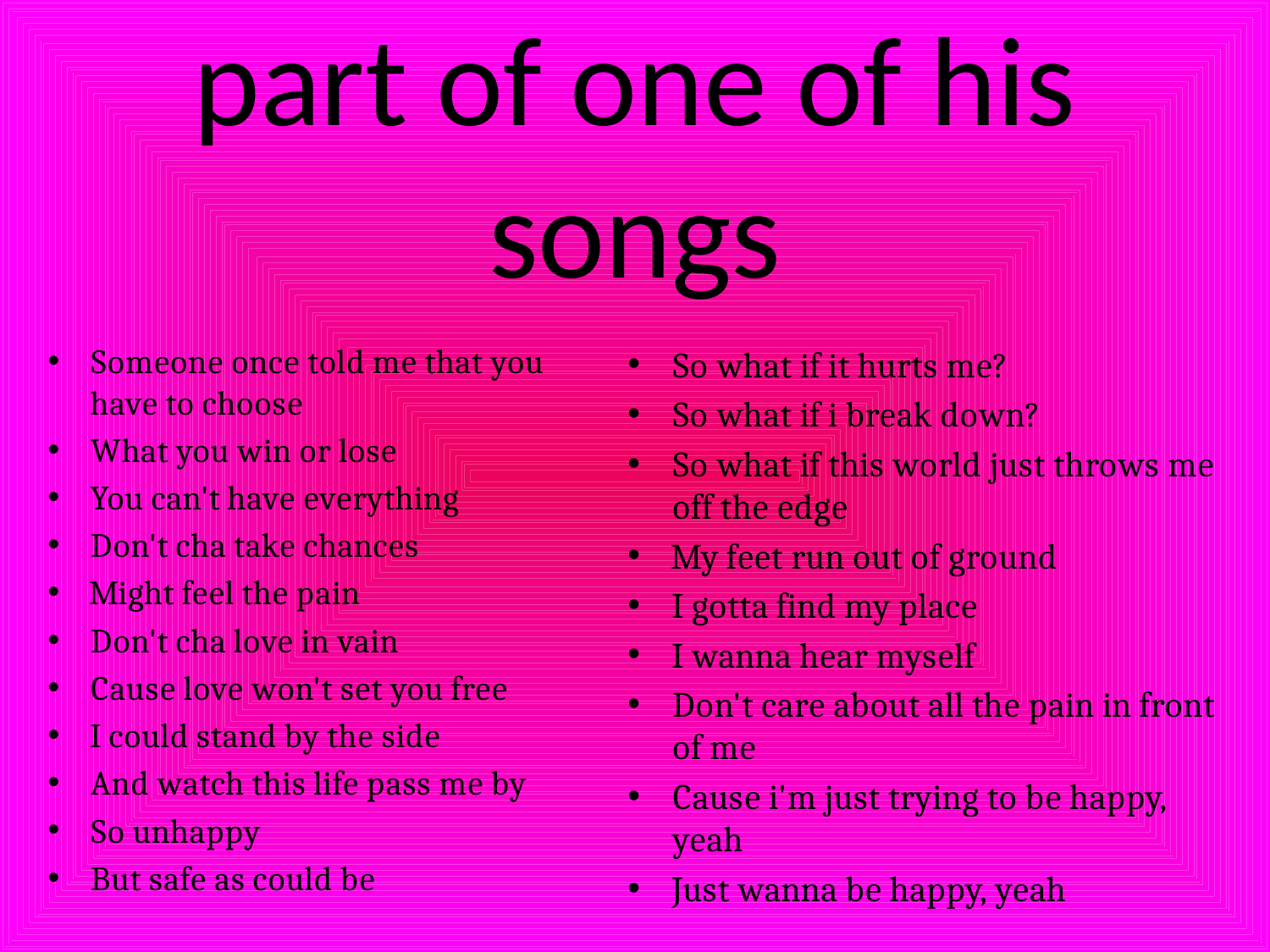

# part of one of his songs

So what if it hurts me?
So what if i break down?
So what if this world just throws me off the edge
My feet run out of ground
I gotta find my place
I wanna hear myself
Don't care about all the pain in front of me
Cause i'm just trying to be happy, yeah
Just wanna be happy, yeah

Someone once told me that you have to choose
What you win or lose
You can't have everything
Don't cha take chances
Might feel the pain
Don't cha love in vain
Cause love won't set you free
I could stand by the side
And watch this life pass me by
So unhappy
But safe as could be